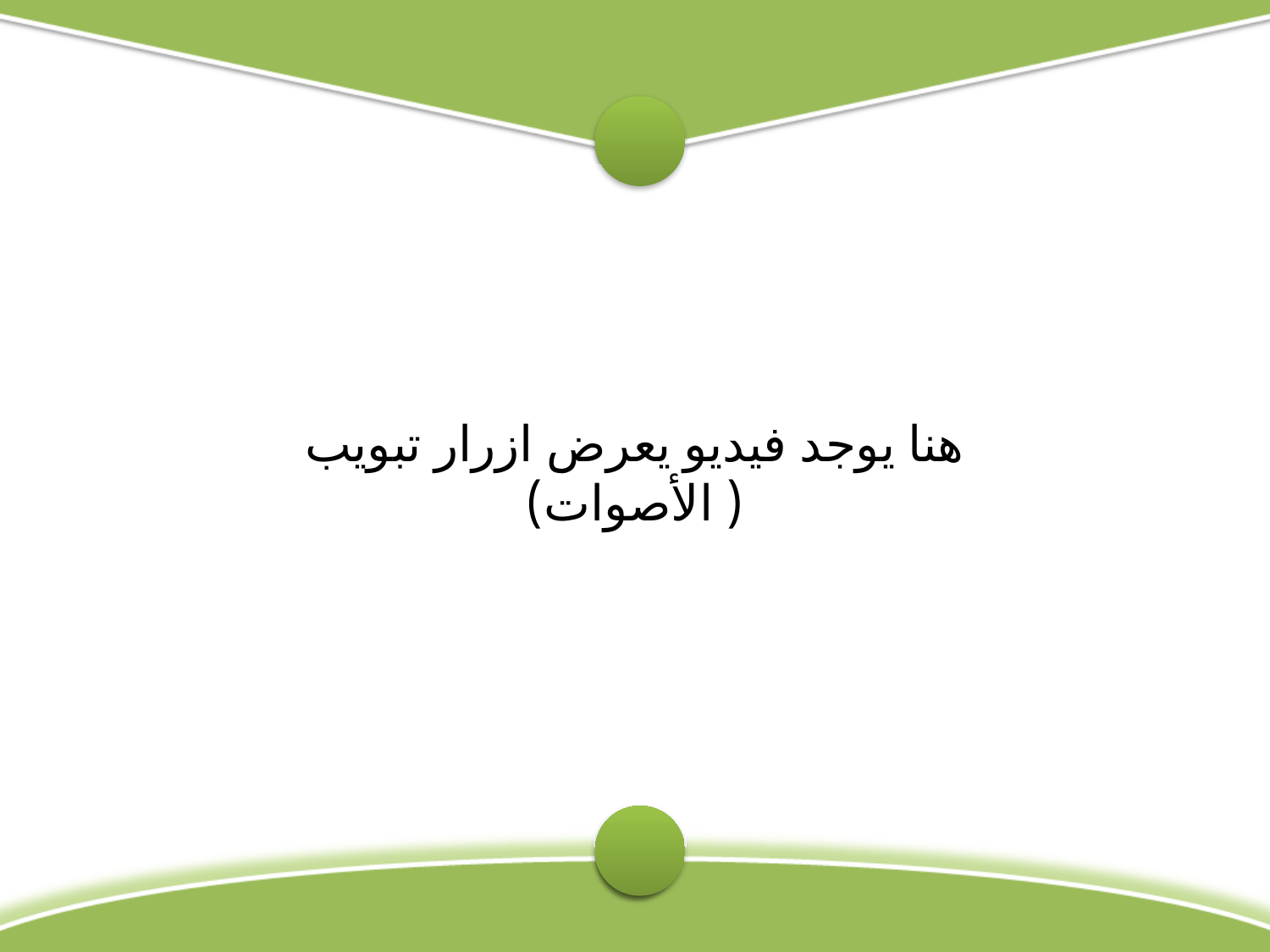

هنا يوجد فيديو يعرض ازرار تبويب ( الأصوات)